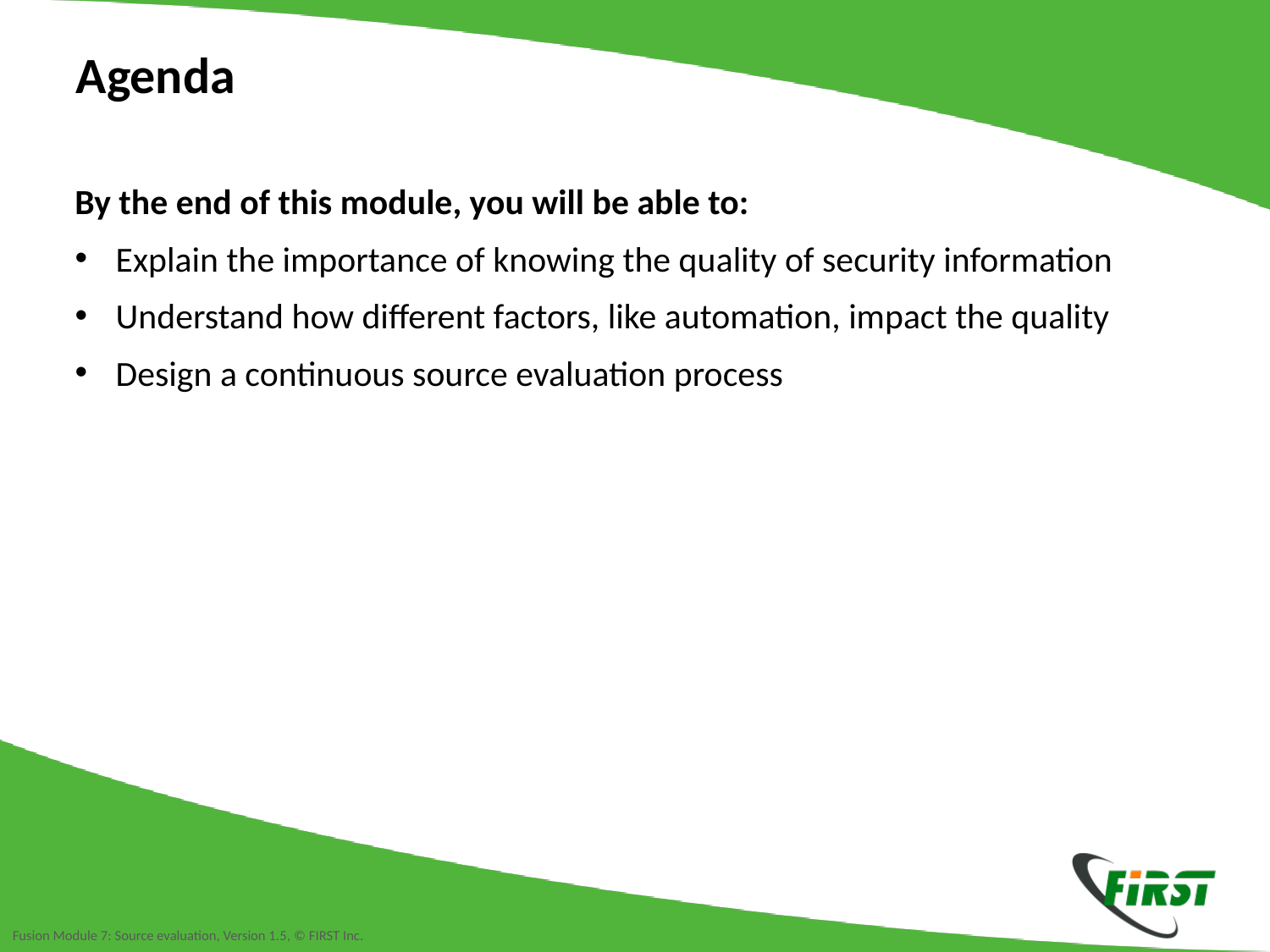

Agenda
By the end of this module, you will be able to:
Explain the importance of knowing the quality of security information
Understand how different factors, like automation, impact the quality
Design a continuous source evaluation process